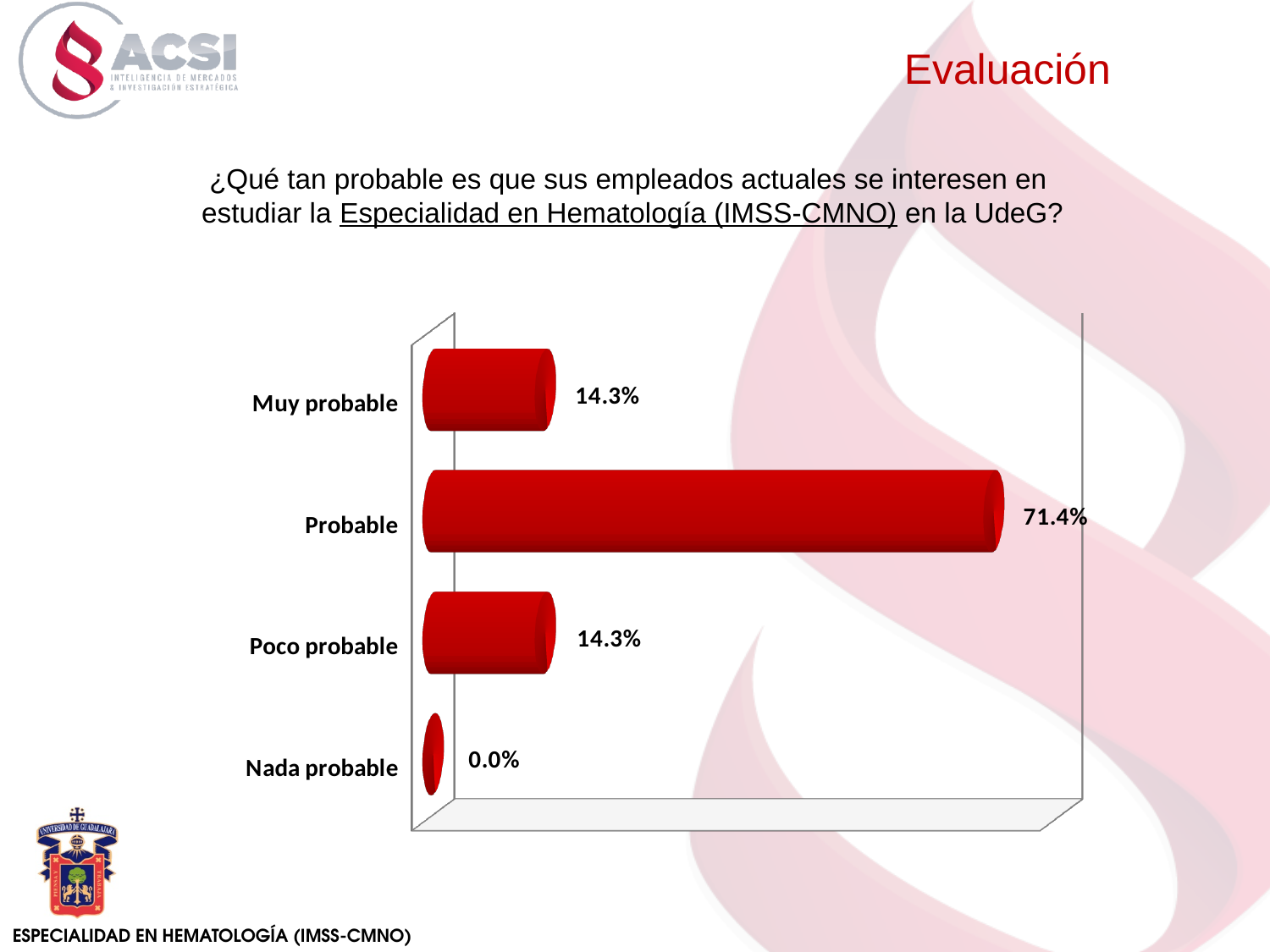

Evaluación
¿Qué tan probable es que sus empleados actuales se interesen en
estudiar la Especialidad en Hematología (IMSS-CMNO) en la UdeG?

[unsupported chart]